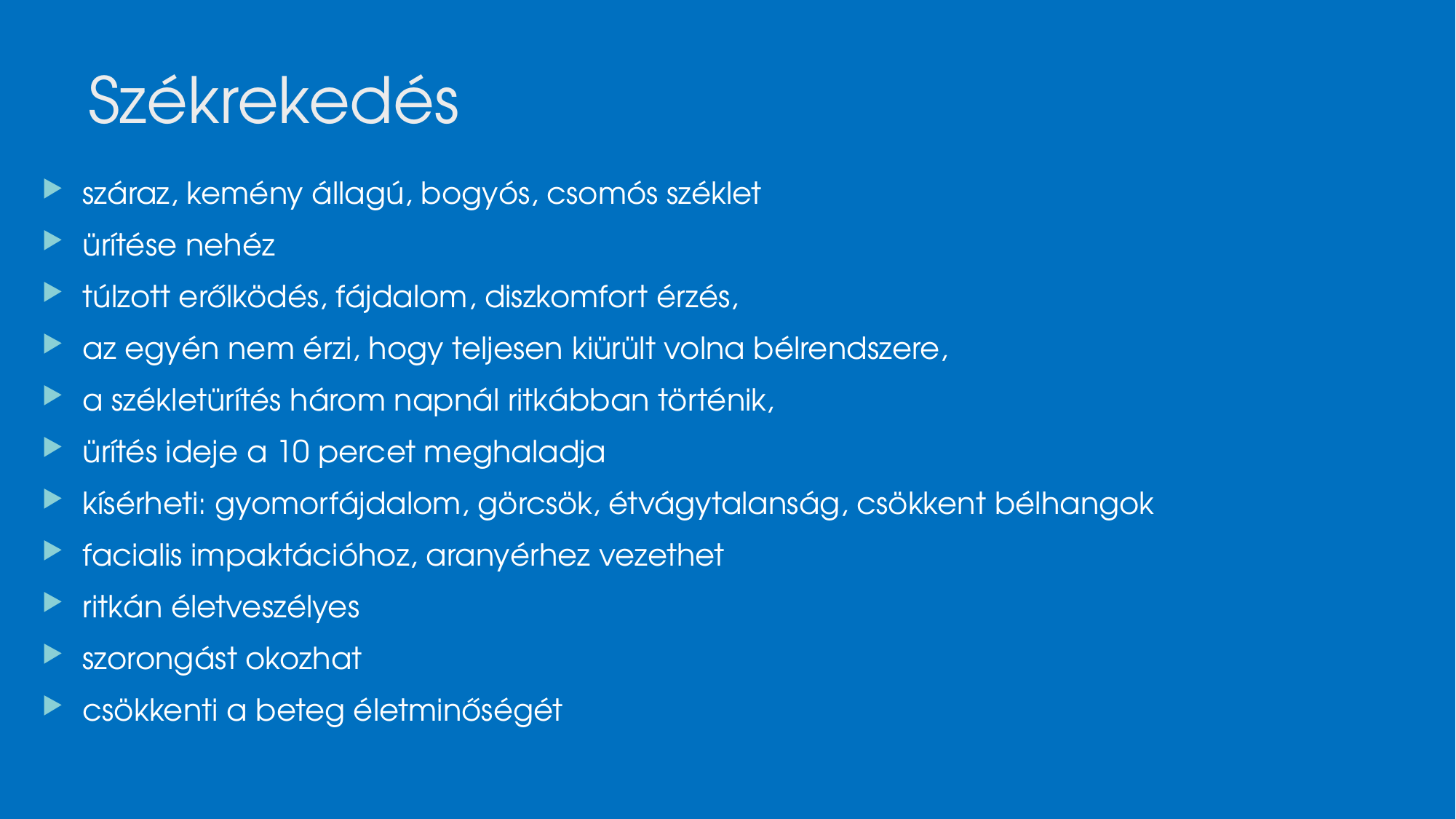

58
# Székrekedés
száraz, kemény állagú, bogyós, csomós széklet
ürítése nehéz
túlzott erőlködés, fájdalom, diszkomfort érzés,
az egyén nem érzi, hogy teljesen kiürült volna bélrendszere,
a székletürítés három napnál ritkábban történik,
ürítés ideje a 10 percet meghaladja
kísérheti: gyomorfájdalom, görcsök, étvágytalanság, csökkent bélhangok
facialis impaktációhoz, aranyérhez vezethet
ritkán életveszélyes
szorongást okozhat
csökkenti a beteg életminőségét